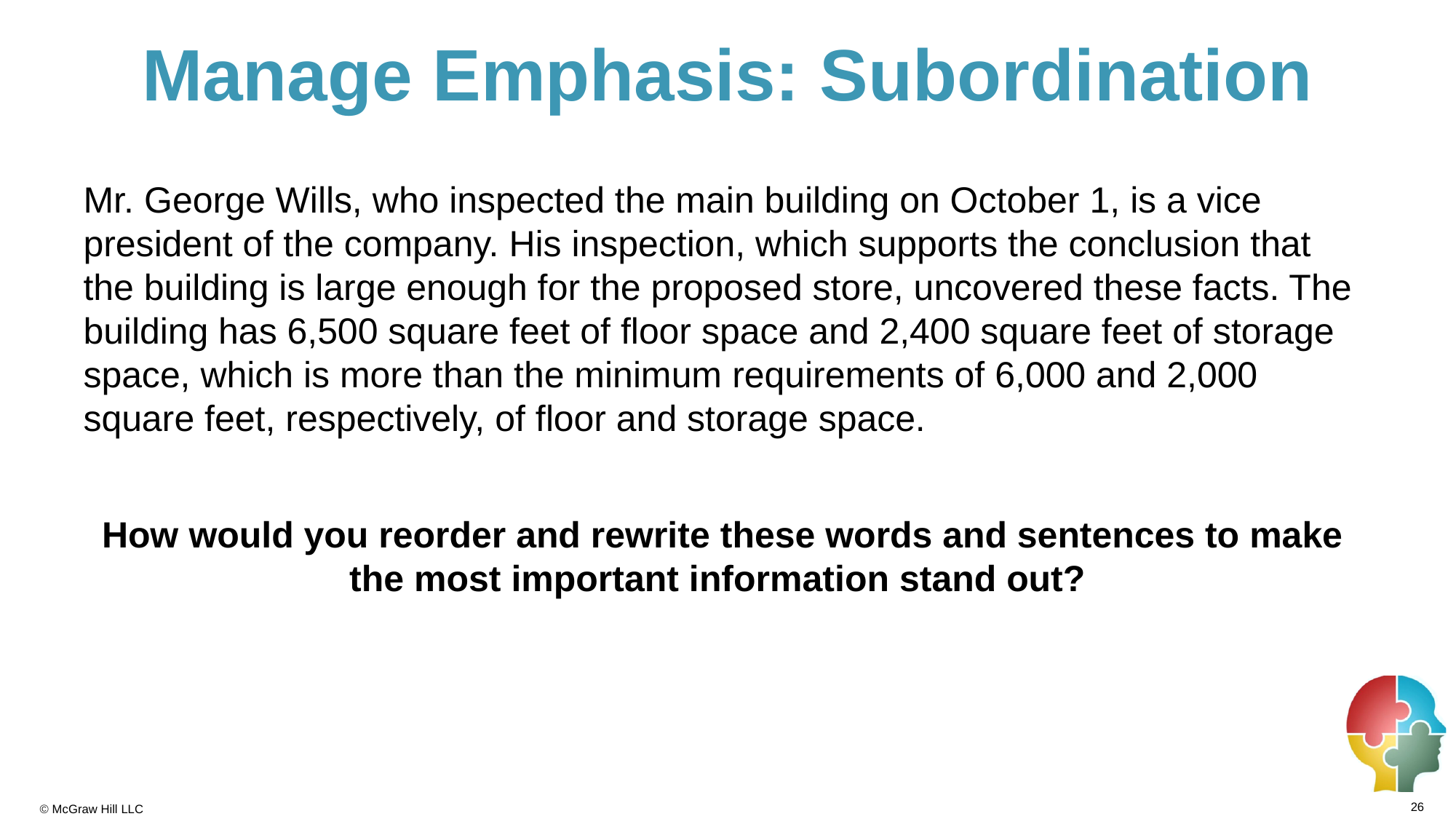

# Manage Emphasis: Subordination
Mr. George Wills, who inspected the main building on October 1, is a vice president of the company. His inspection, which supports the conclusion that the building is large enough for the proposed store, uncovered these facts. The building has 6,500 square feet of floor space and 2,400 square feet of storage space, which is more than the minimum requirements of 6,000 and 2,000 square feet, respectively, of floor and storage space.
How would you reorder and rewrite these words and sentences to make the most important information stand out?
26